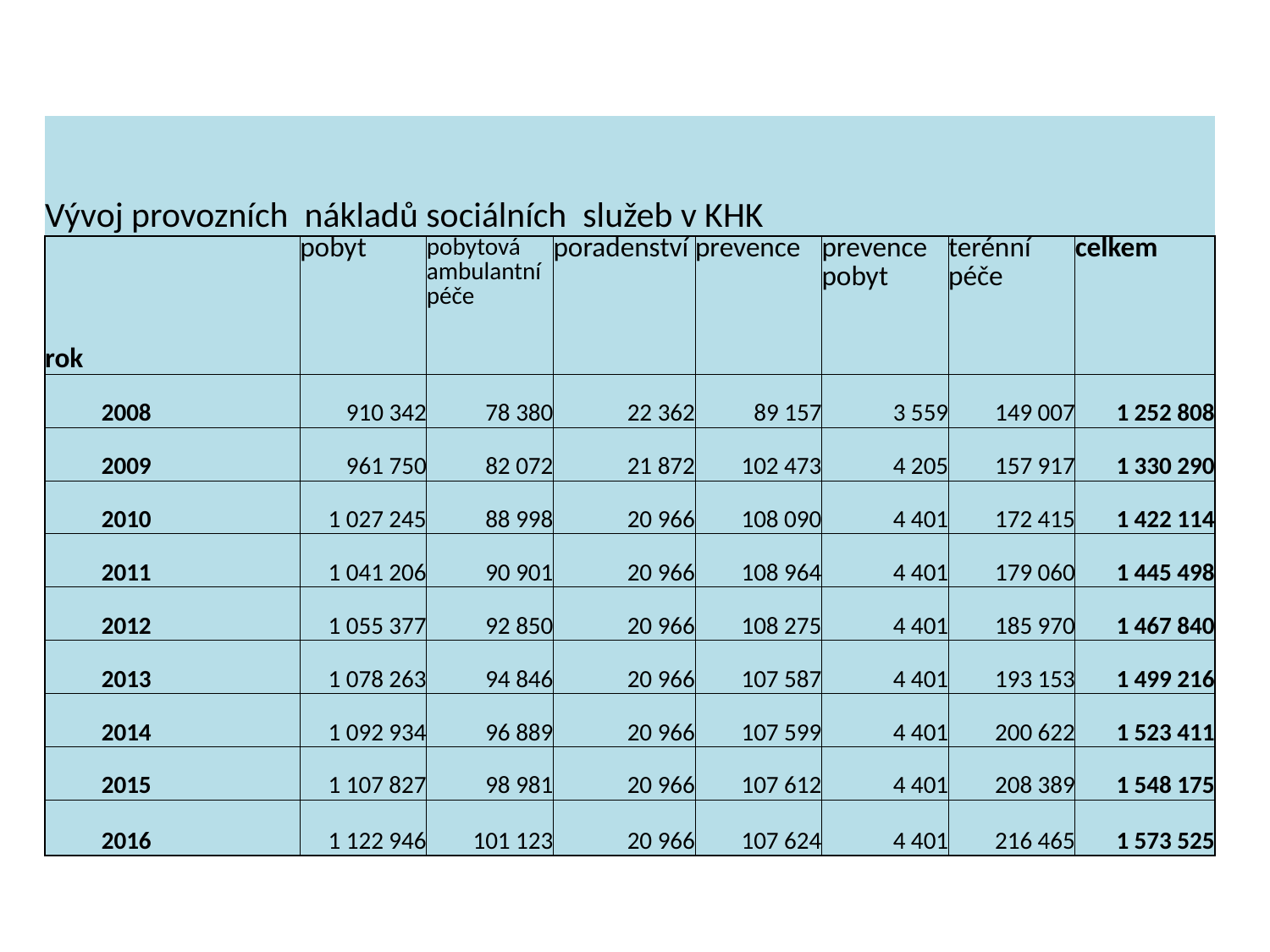

| Vývoj provozních nákladů sociálních služeb v KHK |  |  |  |  |  |  |  |  |
| --- | --- | --- | --- | --- | --- | --- | --- | --- |
| rok |  | pobyt | pobytová ambulantní péče | poradenství | prevence | prevence pobyt | terénní péče | celkem |
| 2008 |  | 910 342 | 78 380 | 22 362 | 89 157 | 3 559 | 149 007 | 1 252 808 |
| 2009 |  | 961 750 | 82 072 | 21 872 | 102 473 | 4 205 | 157 917 | 1 330 290 |
| 2010 |  | 1 027 245 | 88 998 | 20 966 | 108 090 | 4 401 | 172 415 | 1 422 114 |
| 2011 |  | 1 041 206 | 90 901 | 20 966 | 108 964 | 4 401 | 179 060 | 1 445 498 |
| 2012 |  | 1 055 377 | 92 850 | 20 966 | 108 275 | 4 401 | 185 970 | 1 467 840 |
| 2013 |  | 1 078 263 | 94 846 | 20 966 | 107 587 | 4 401 | 193 153 | 1 499 216 |
| 2014 |  | 1 092 934 | 96 889 | 20 966 | 107 599 | 4 401 | 200 622 | 1 523 411 |
| 2015 |  | 1 107 827 | 98 981 | 20 966 | 107 612 | 4 401 | 208 389 | 1 548 175 |
| 2016 |  | 1 122 946 | 101 123 | 20 966 | 107 624 | 4 401 | 216 465 | 1 573 525 |